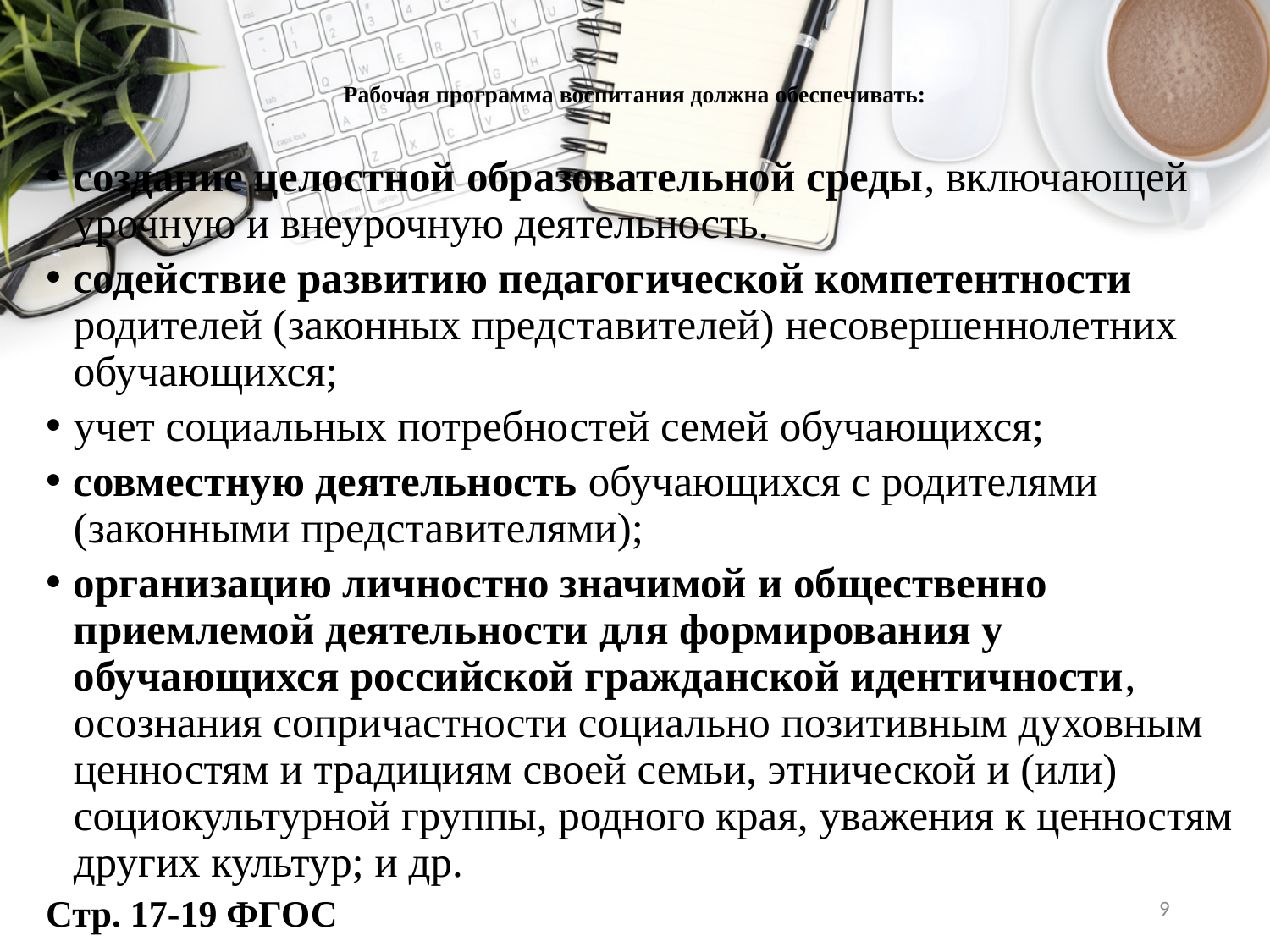

# Рабочая программа воспитания должна обеспечивать:
создание целостной образовательной среды, включающей урочную и внеурочную деятельность.
содействие развитию педагогической компетентности родителей (законных представителей) несовершеннолетних обучающихся;
учет социальных потребностей семей обучающихся;
совместную деятельность обучающихся с родителями (законными представителями);
организацию личностно значимой и общественно приемлемой деятельности для формирования у обучающихся российской гражданской идентичности, осознания сопричастности социально позитивным духовным ценностям и традициям своей семьи, этнической и (или) социокультурной группы, родного края, уважения к ценностям других культур; и др.
Стр. 17-19 ФГОС

9